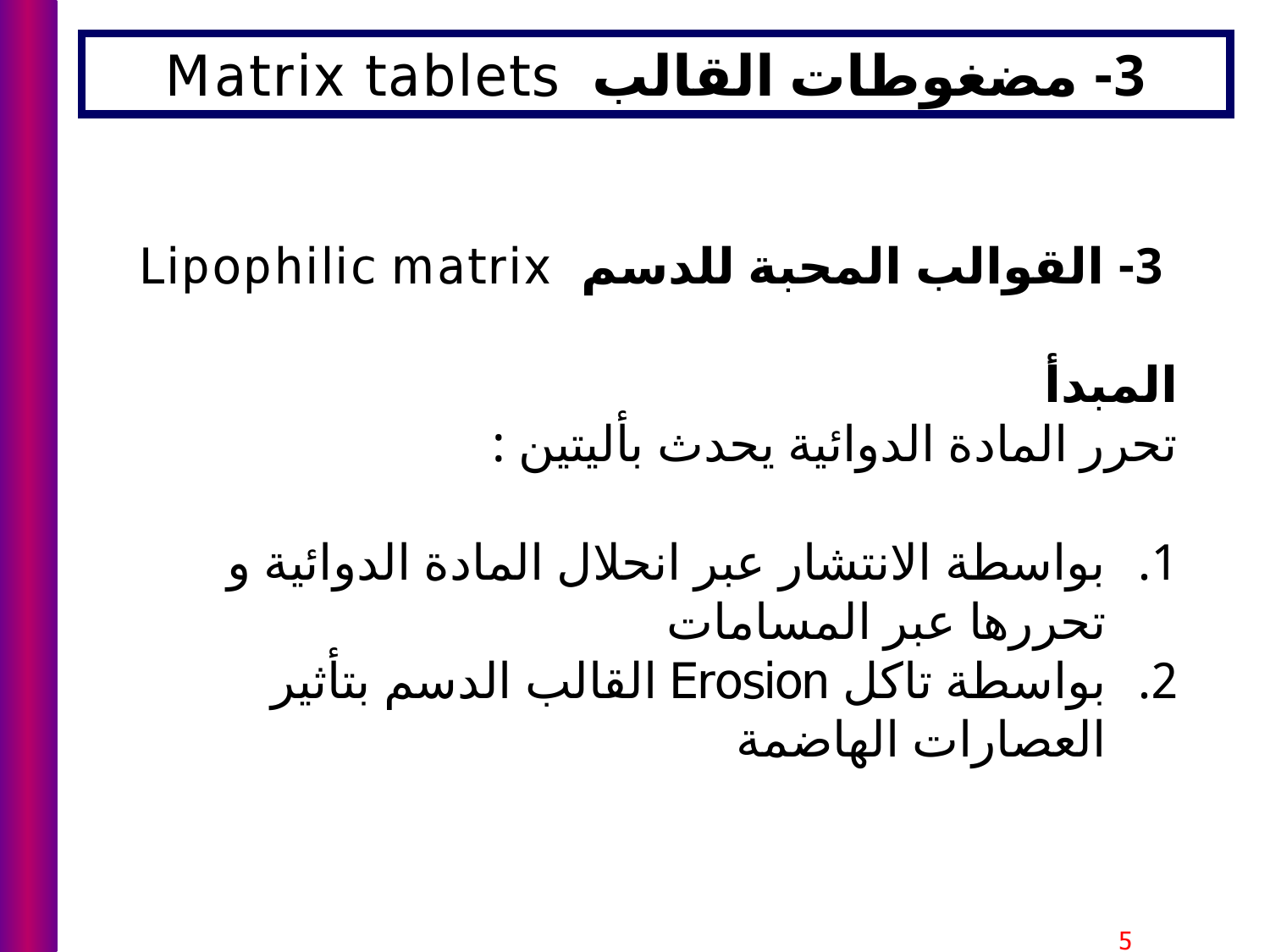

# 3- مضغوطات القالب  Matrix tablets
3- القوالب المحبة للدسم  Lipophilic matrix

المبدأ
تحرر المادة الدوائية يحدث بأليتين :

بواسطة الانتشار عبر انحلال المادة الدوائية و تحررها عبر المسامات
بواسطة تاكل Erosion القالب الدسم بتأثير العصارات الهاضمة